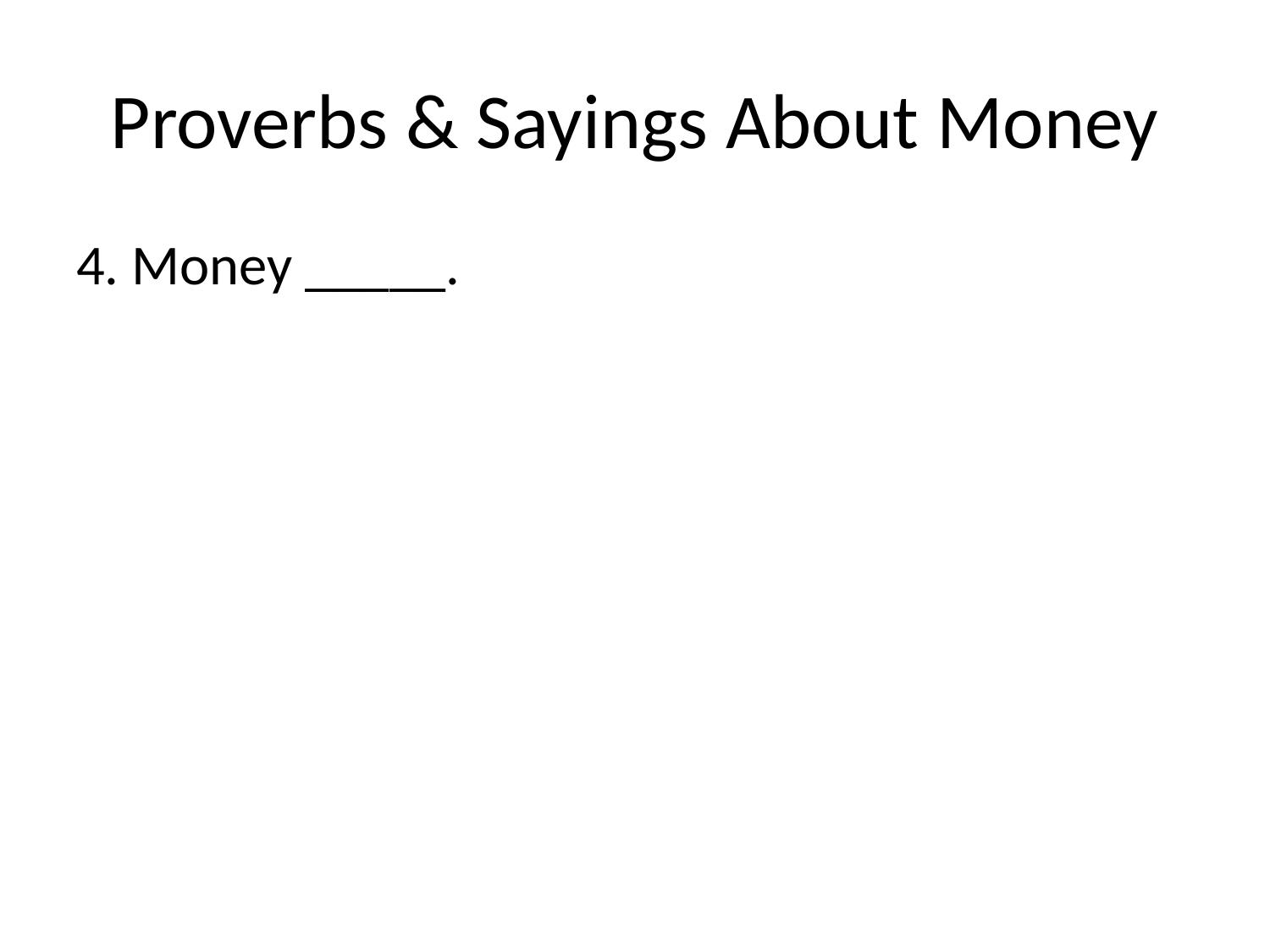

# Proverbs & Sayings About Money
4. Money _____.